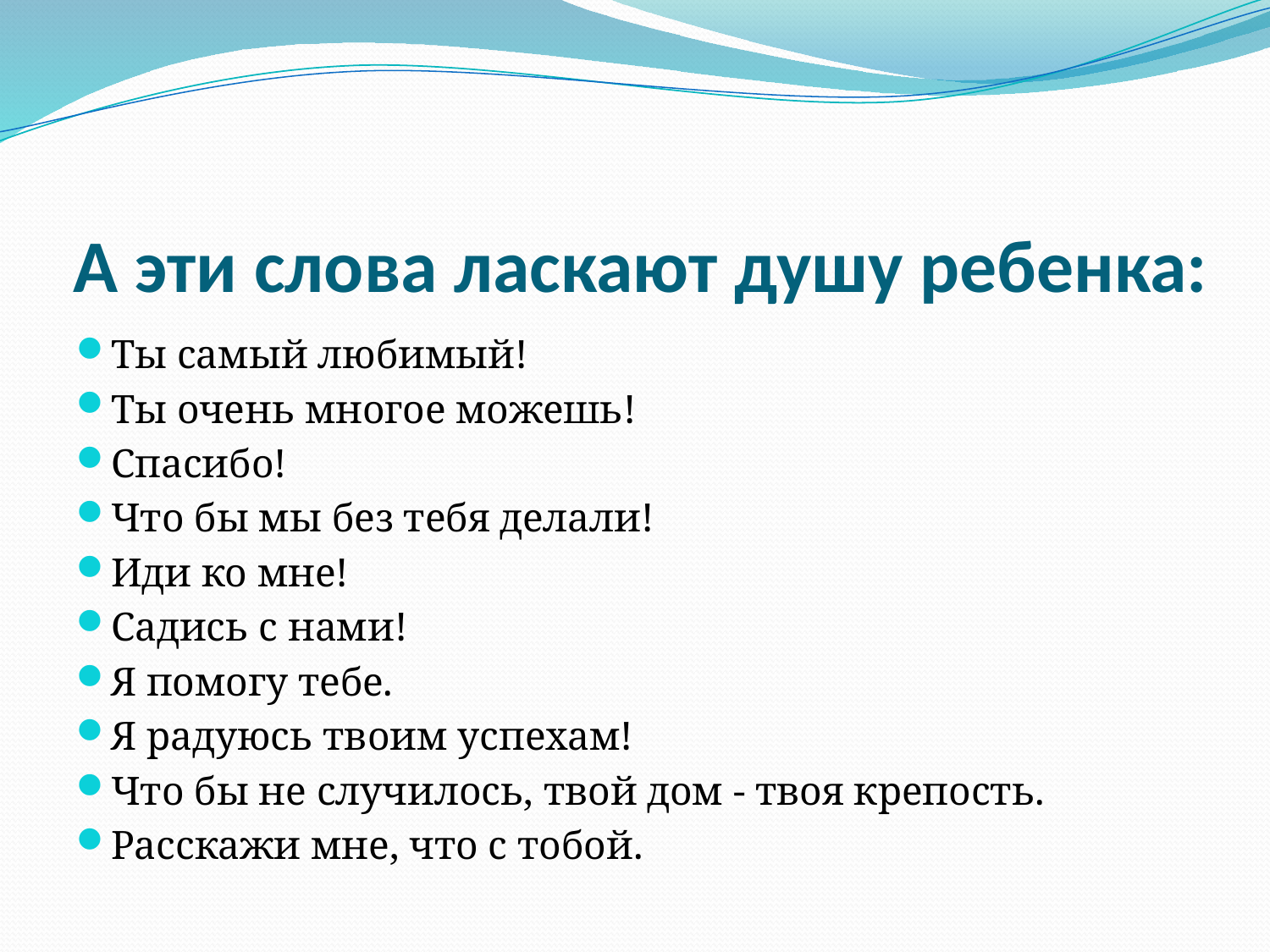

# А эти слова ласкают душу ребенка:

Ты самый любимый!
Ты очень многое можешь!
Спасибо!
Что бы мы без тебя делали!
Иди ко мне!
Садись с нами!
Я помогу тебе.
Я радуюсь твоим успехам!
Что бы не случилось, твой дом - твоя крепость.
Расскажи мне, что с тобой.